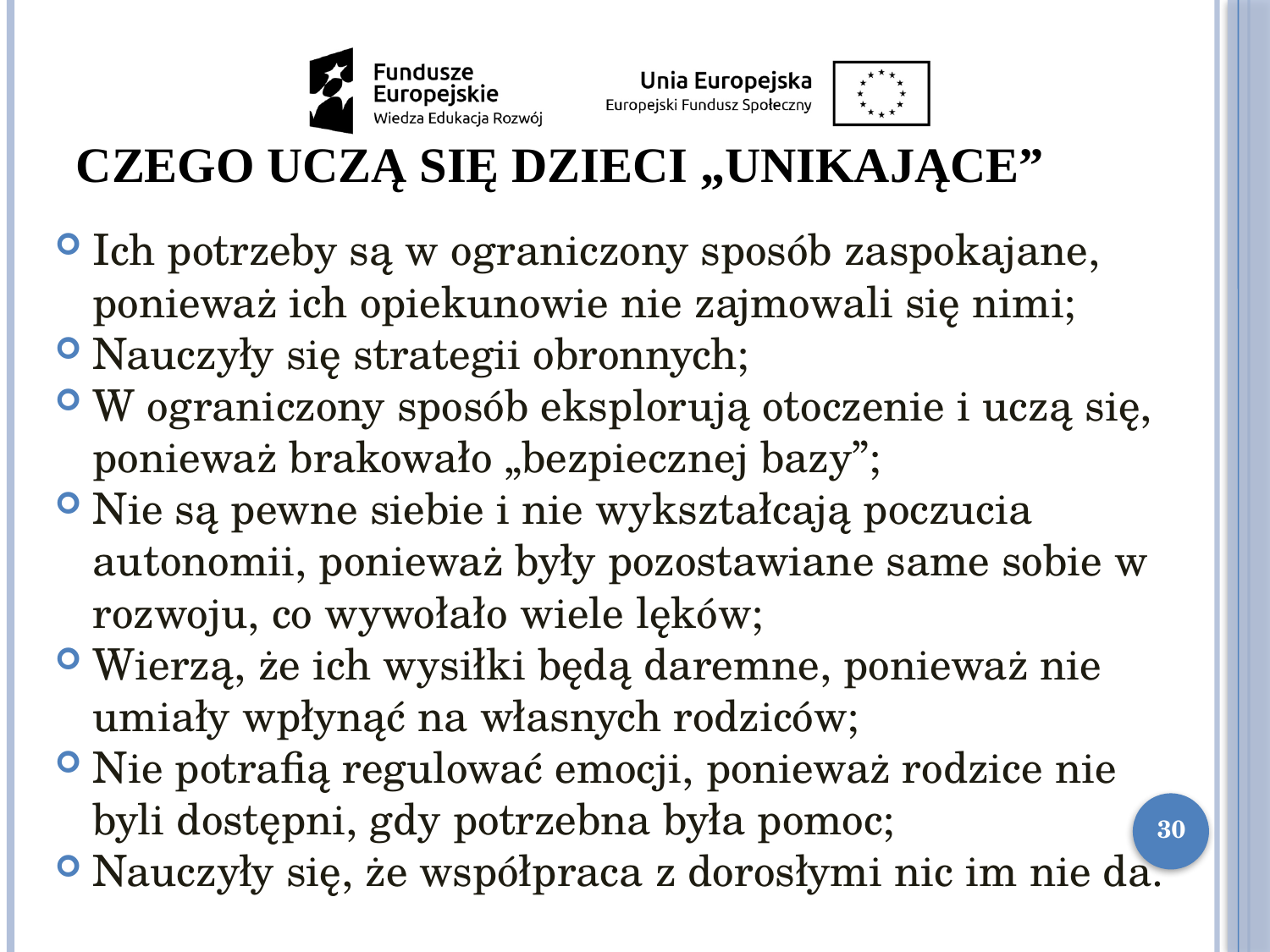

Czego uczą się dzieci „unikające”
Ich potrzeby są w ograniczony sposób zaspokajane, ponieważ ich opiekunowie nie zajmowali się nimi;
Nauczyły się strategii obronnych;
W ograniczony sposób eksplorują otoczenie i uczą się, ponieważ brakowało „bezpiecznej bazy”;
Nie są pewne siebie i nie wykształcają poczucia autonomii, ponieważ były pozostawiane same sobie w rozwoju, co wywołało wiele lęków;
Wierzą, że ich wysiłki będą daremne, ponieważ nie umiały wpłynąć na własnych rodziców;
Nie potrafią regulować emocji, ponieważ rodzice nie byli dostępni, gdy potrzebna była pomoc;
Nauczyły się, że współpraca z dorosłymi nic im nie da.
30